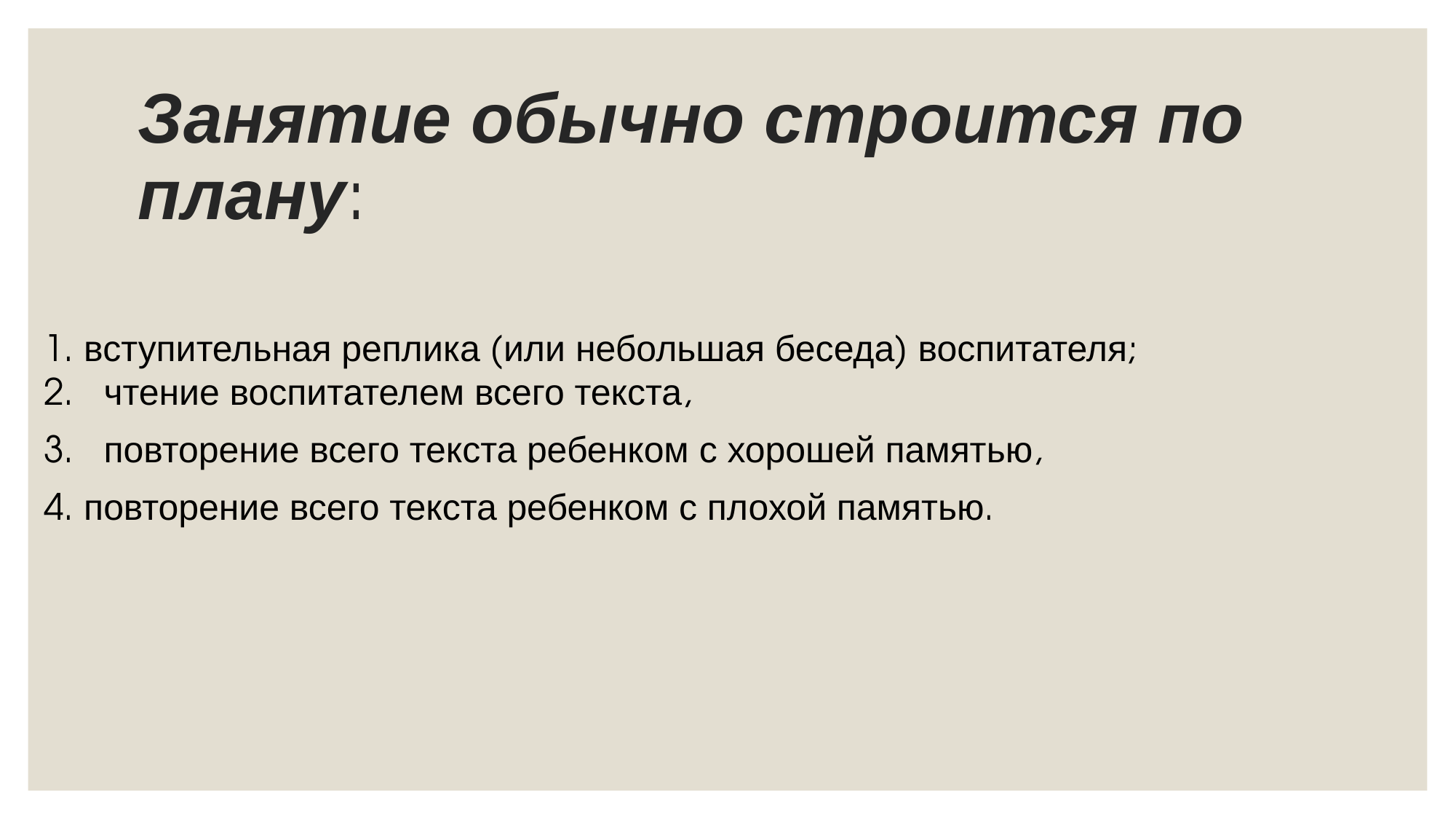

# Занятие обычно строится по плану:

1. вступительная реплика (или небольшая беседа) воспитателя;
2.   чтение воспитателем всего текста,
3.   повторение всего текста ребенком с хорошей памятью,
4. повторение всего текста ребенком с плохой памятью.